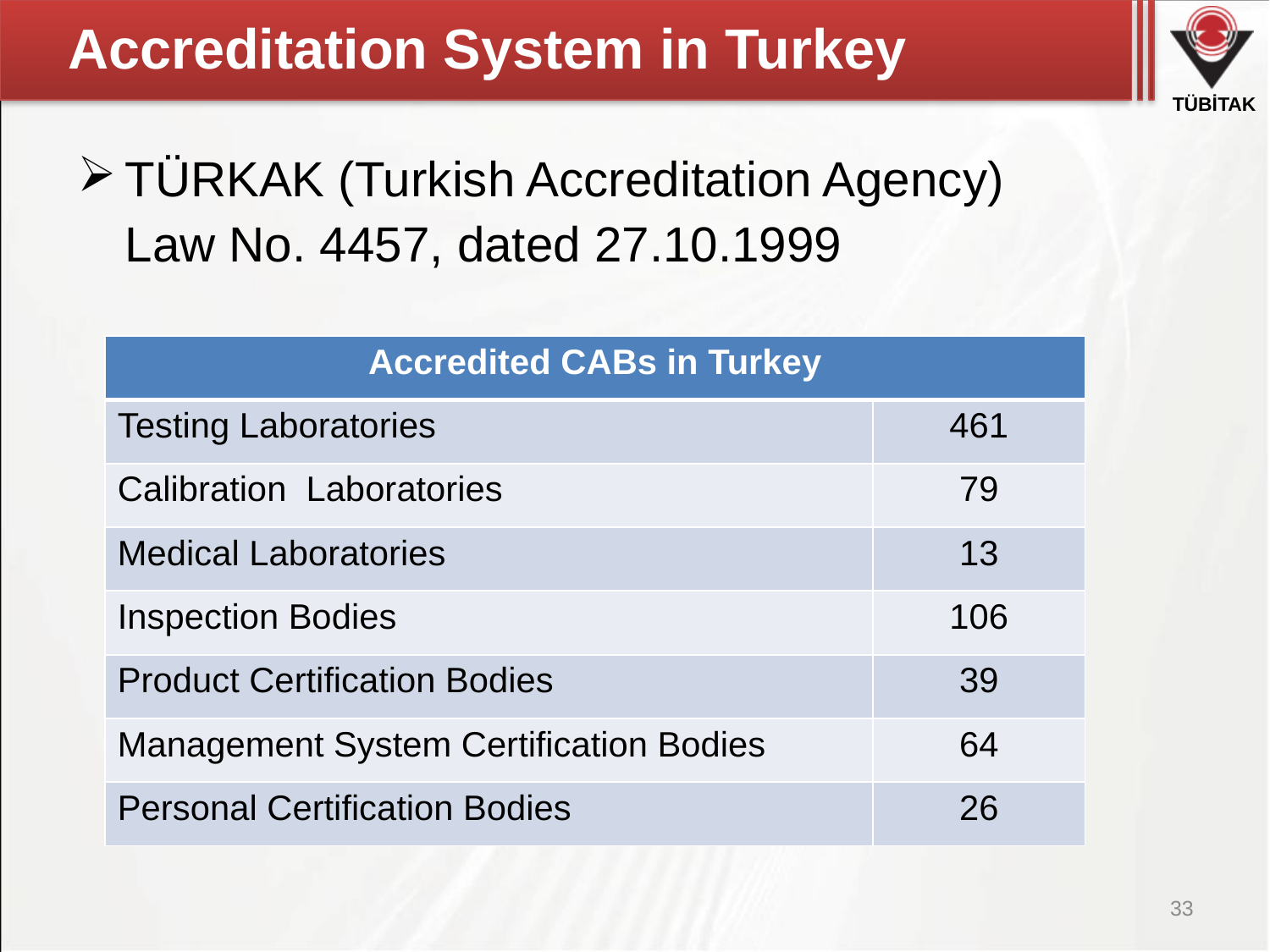

# Accreditation System in Turkey
TÜRKAK (Turkish Accreditation Agency)
	Law No. 4457, dated 27.10.1999
| Accredited CABs in Turkey |  |
| --- | --- |
| Testing Laboratories | 461 |
| Calibration Laboratories | 79 |
| Medical Laboratories | 13 |
| Inspection Bodies | 106 |
| Product Certification Bodies | 39 |
| Management System Certification Bodies | 64 |
| Personal Certification Bodies | 26 |
33